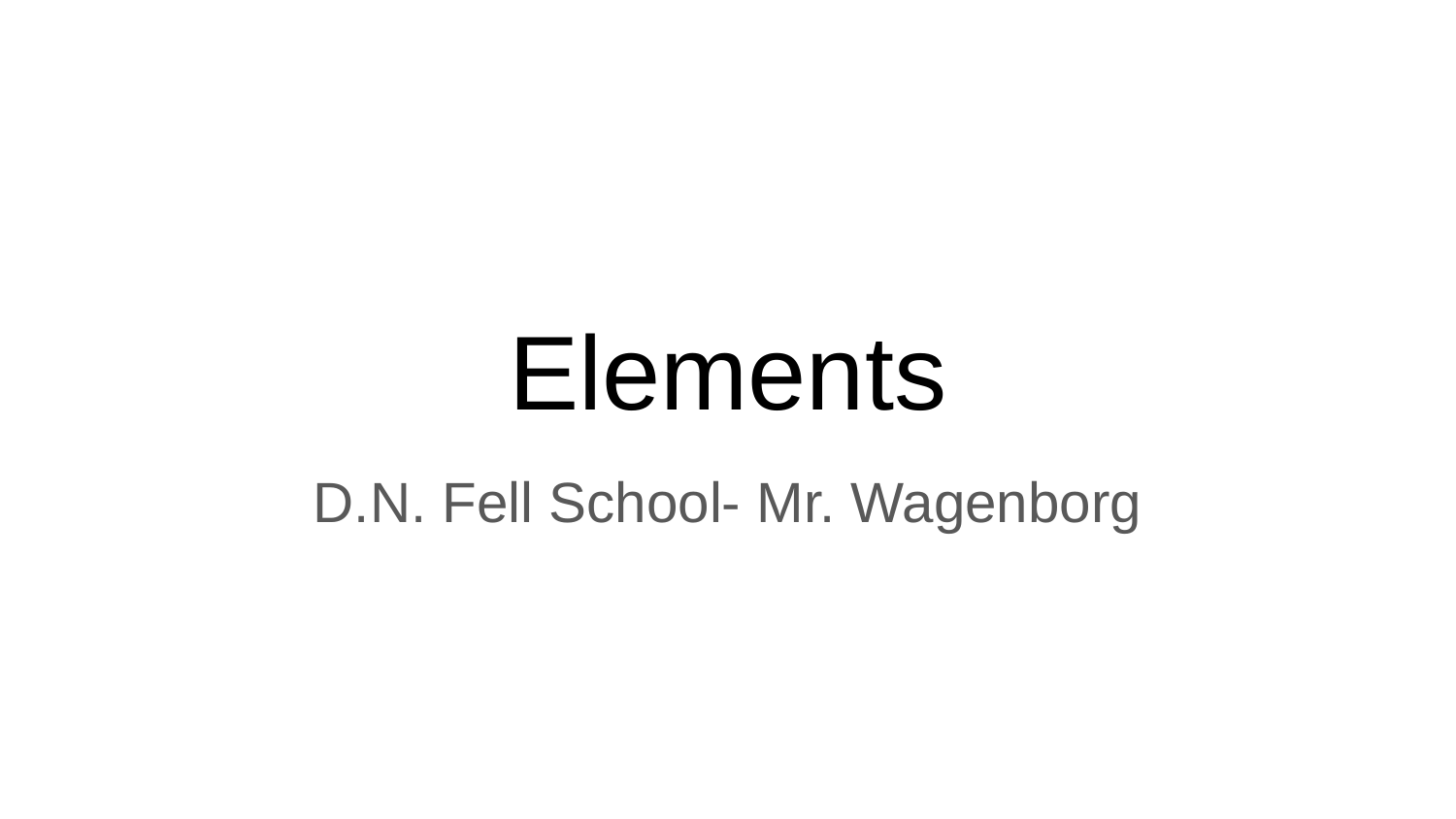

# Elements
D.N. Fell School- Mr. Wagenborg